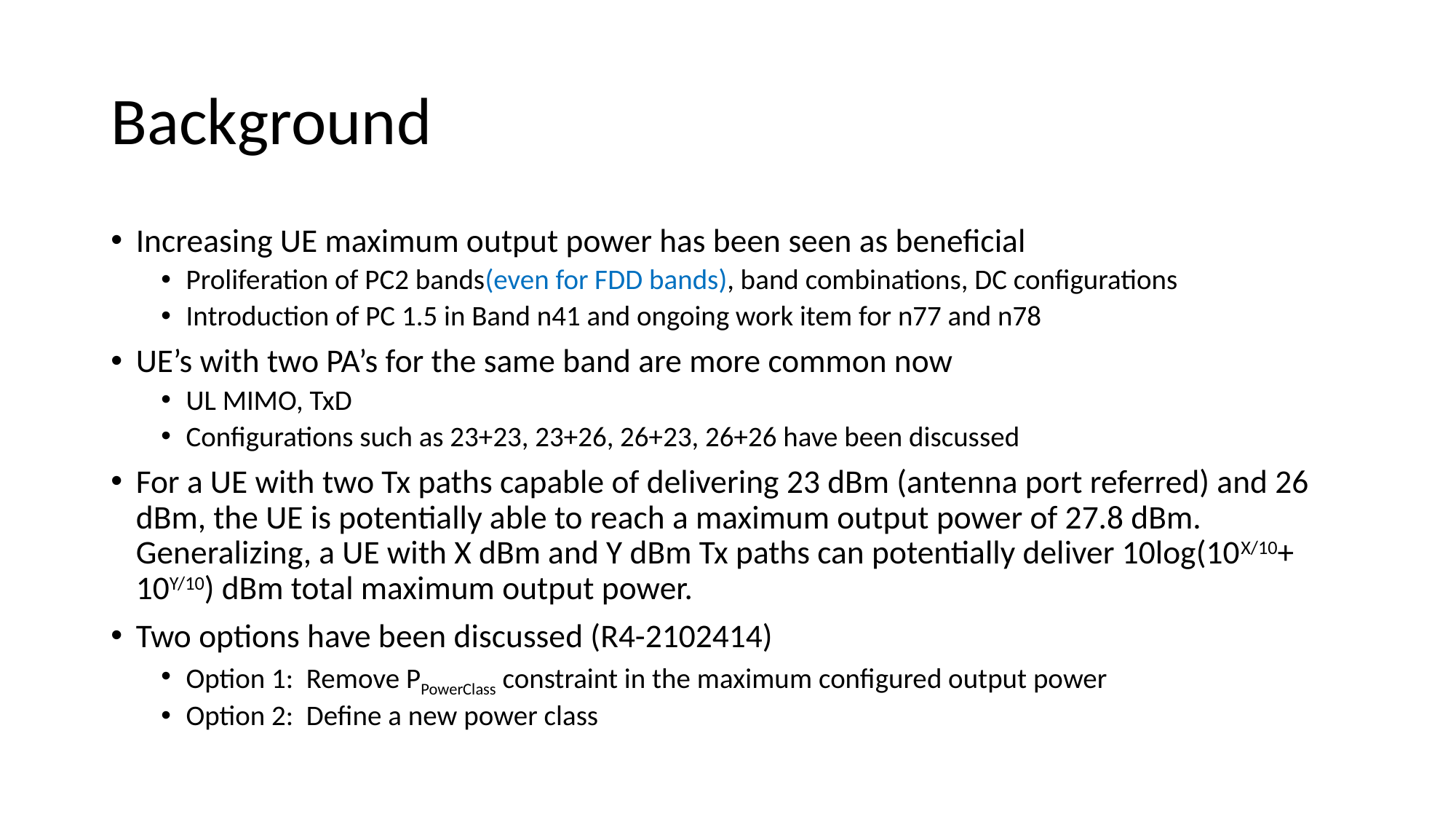

# Background
Increasing UE maximum output power has been seen as beneficial
Proliferation of PC2 bands(even for FDD bands), band combinations, DC configurations
Introduction of PC 1.5 in Band n41 and ongoing work item for n77 and n78
UE’s with two PA’s for the same band are more common now
UL MIMO, TxD
Configurations such as 23+23, 23+26, 26+23, 26+26 have been discussed
For a UE with two Tx paths capable of delivering 23 dBm (antenna port referred) and 26 dBm, the UE is potentially able to reach a maximum output power of 27.8 dBm.  Generalizing, a UE with X dBm and Y dBm Tx paths can potentially deliver 10log(10X/10+ 10Y/10) dBm total maximum output power.
Two options have been discussed (R4-2102414)
Option 1:  Remove PPowerClass constraint in the maximum configured output power
Option 2:  Define a new power class